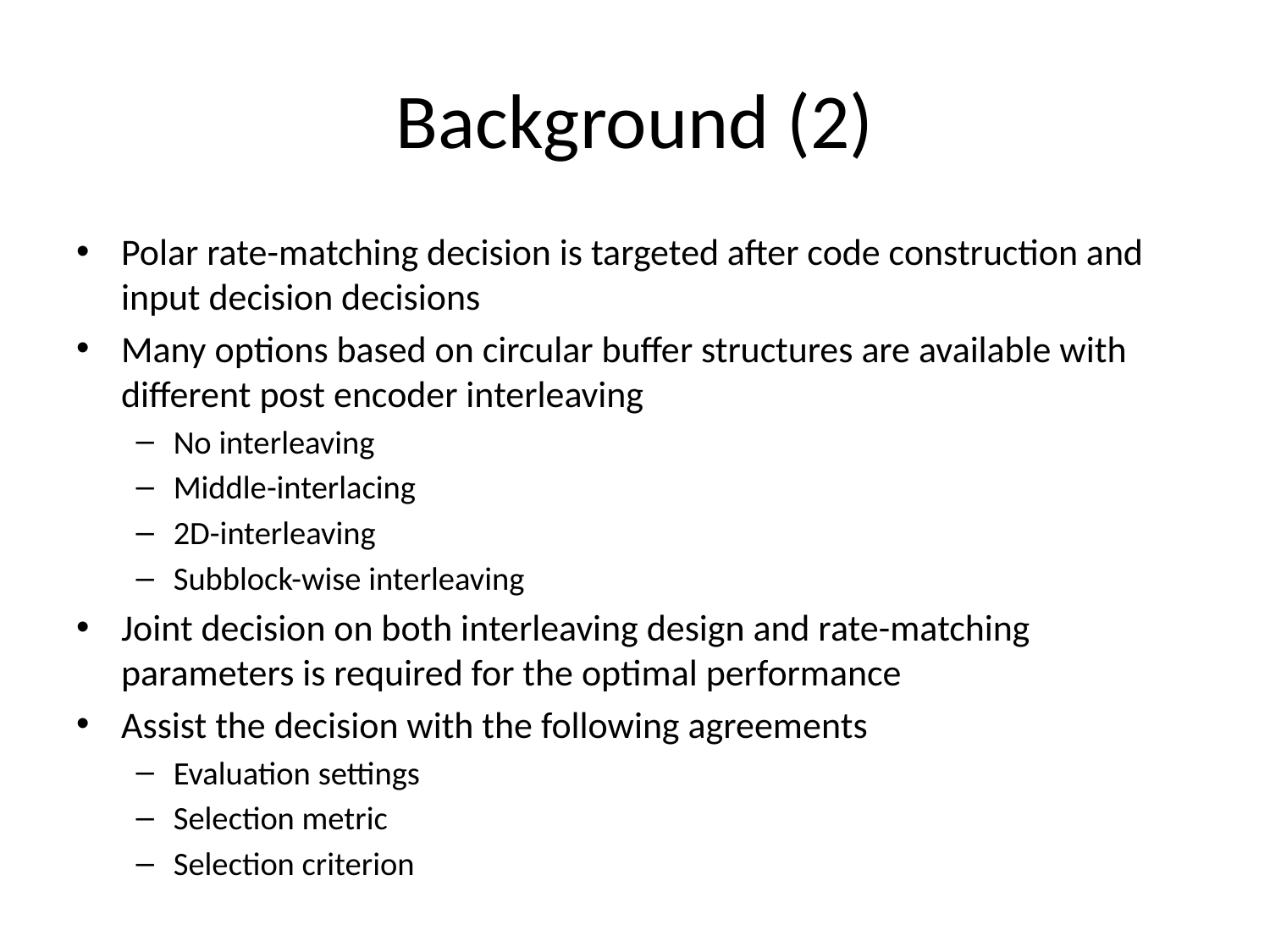

# Background (2)
Polar rate-matching decision is targeted after code construction and input decision decisions
Many options based on circular buffer structures are available with different post encoder interleaving
No interleaving
Middle-interlacing
2D-interleaving
Subblock-wise interleaving
Joint decision on both interleaving design and rate-matching parameters is required for the optimal performance
Assist the decision with the following agreements
Evaluation settings
Selection metric
Selection criterion